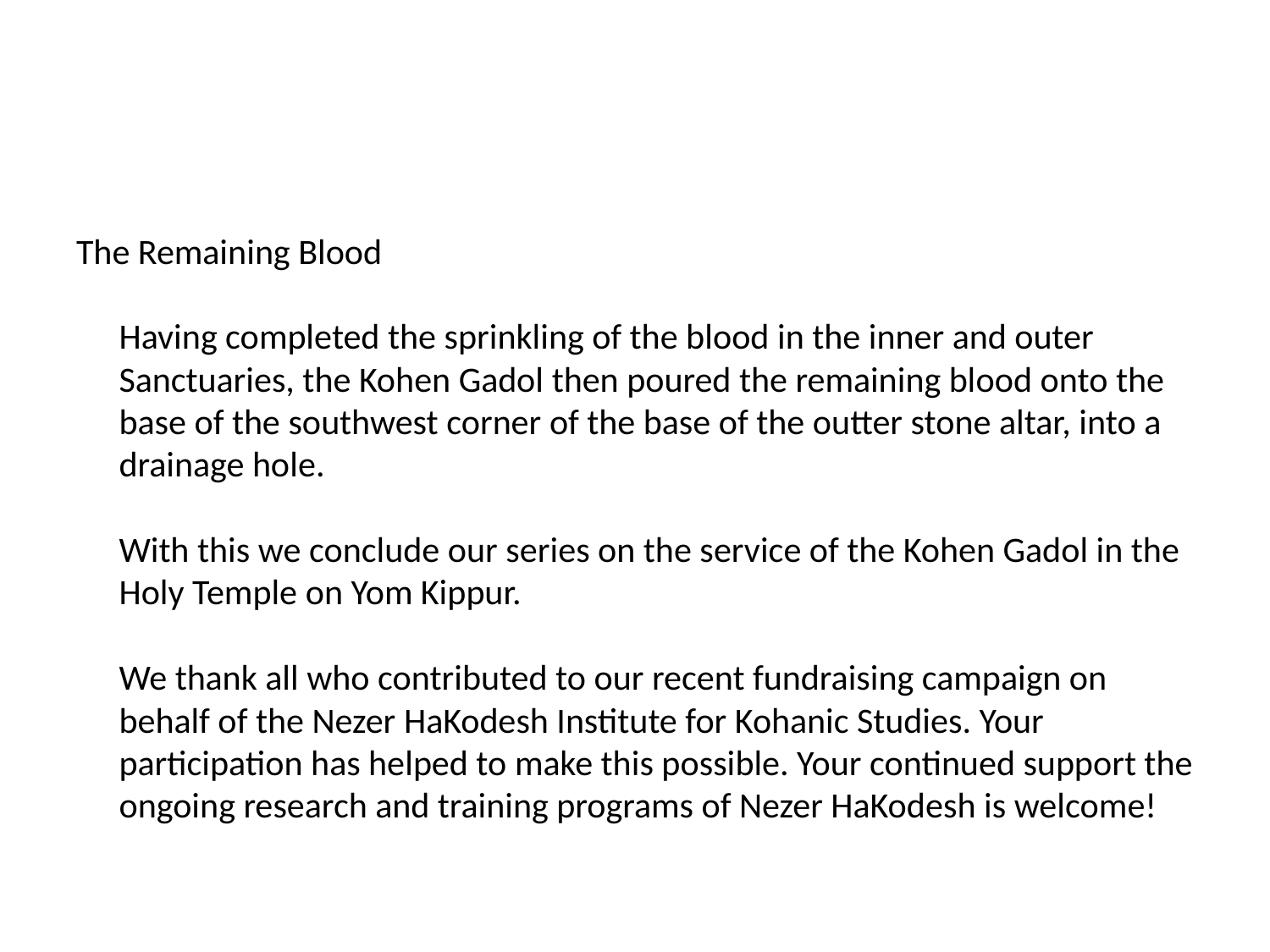

The Remaining Blood
Having completed the sprinkling of the blood in the inner and outer Sanctuaries, the Kohen Gadol then poured the remaining blood onto the base of the southwest corner of the base of the outter stone altar, into a drainage hole.
With this we conclude our series on the service of the Kohen Gadol in the Holy Temple on Yom Kippur.
We thank all who contributed to our recent fundraising campaign on behalf of the Nezer HaKodesh Institute for Kohanic Studies. Your participation has helped to make this possible. Your continued support the ongoing research and training programs of Nezer HaKodesh is welcome!